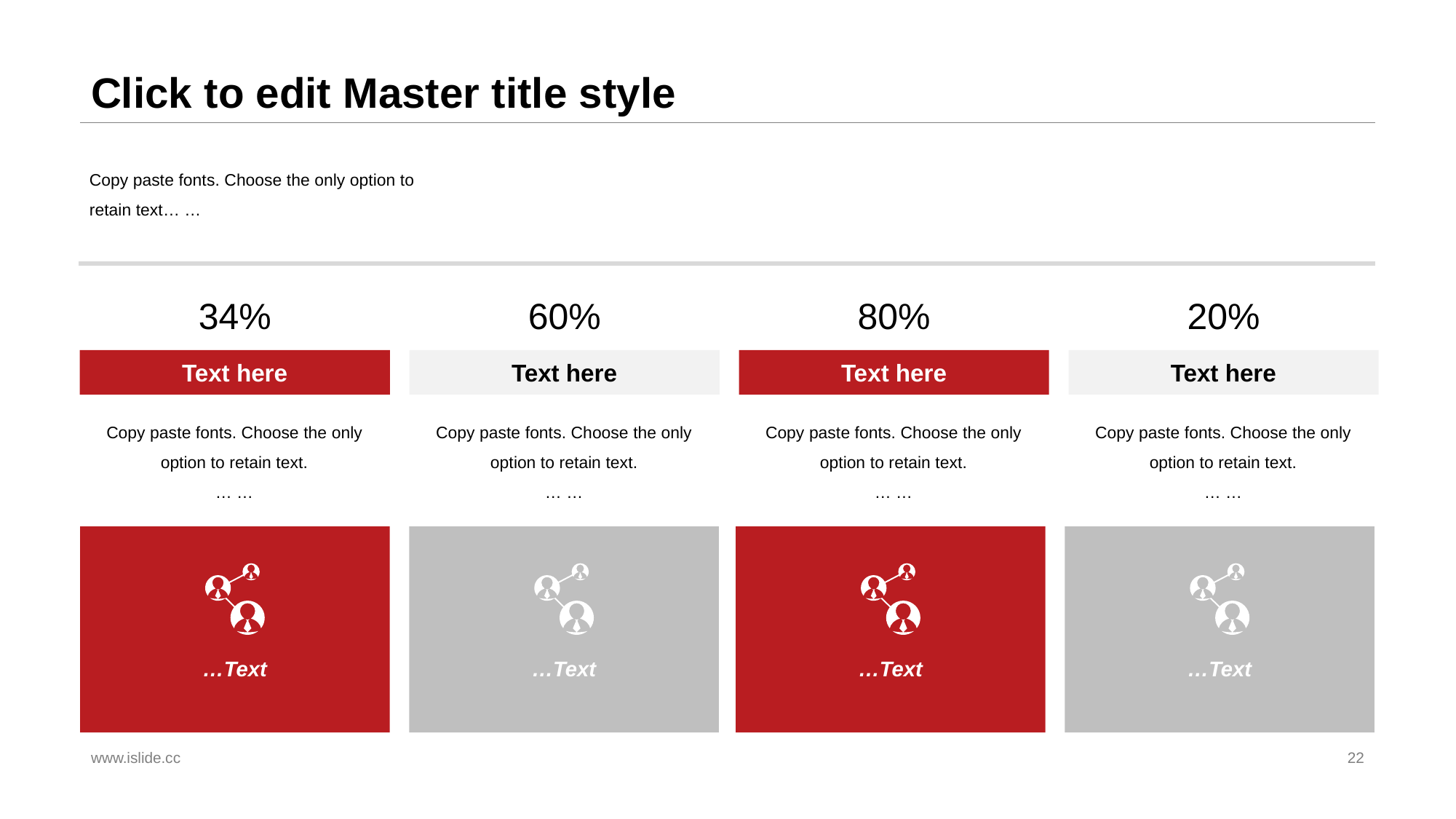

# Click to edit Master title style
Copy paste fonts. Choose the only option to retain text… …
34%
Text here
Copy paste fonts. Choose the only option to retain text.
… …
60%
Text here
Copy paste fonts. Choose the only option to retain text.
… …
80%
Text here
Copy paste fonts. Choose the only option to retain text.
… …
20%
Text here
Copy paste fonts. Choose the only option to retain text.
… …
…Text

…Text

…Text

…Text

www.islide.cc
22